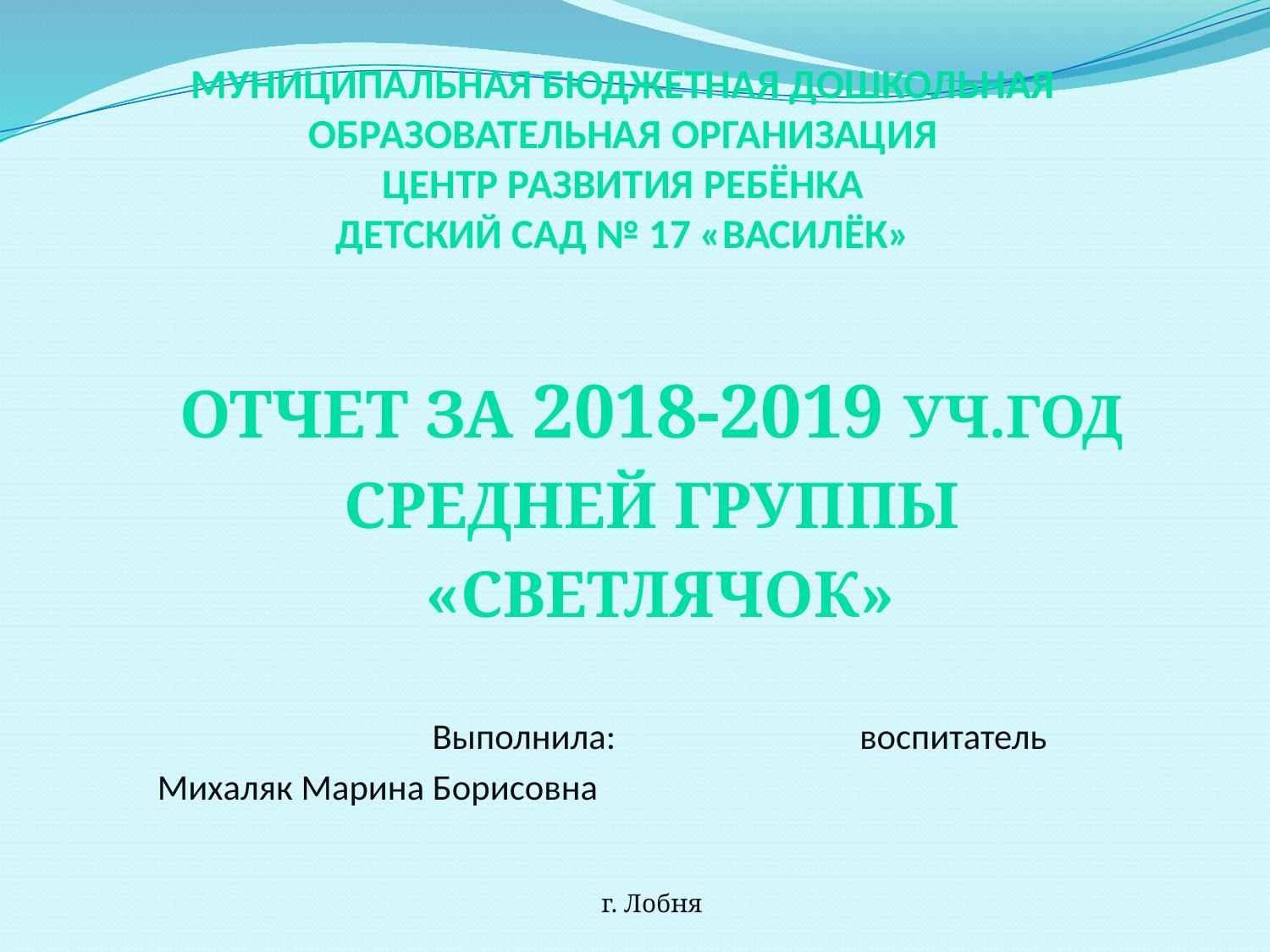

# Муниципальная Бюджетная Дошкольная Образовательная Организация Центр Развития Ребёнка детский сад № 17 «Василёк»

отчет за 2018-2019 уч.год
Средней Группы
 «светлячок»

     	                            			               Выполнила:			 			               воспитатель
					Михаляк Марина Борисовна

г. Лобня